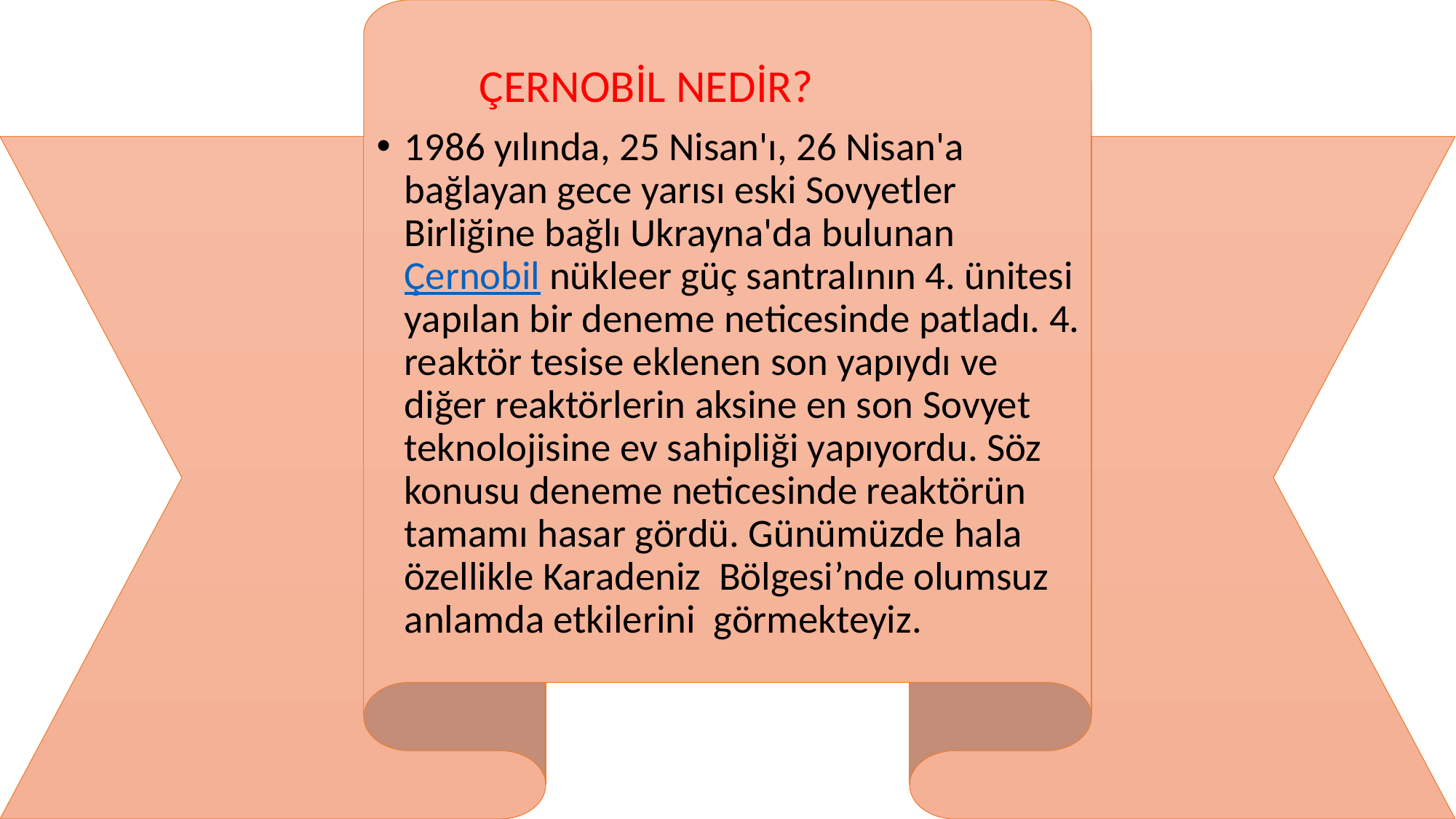

ÇERNOBİL NEDİR?
1986 yılında, 25 Nisan'ı, 26 Nisan'a bağlayan gece yarısı eski Sovyetler Birliğine bağlı Ukrayna'da bulunan Çernobil nükleer güç santralının 4. ünitesi yapılan bir deneme neticesinde patladı. 4. reaktör tesise eklenen son yapıydı ve diğer reaktörlerin aksine en son Sovyet teknolojisine ev sahipliği yapıyordu. Söz konusu deneme neticesinde reaktörün tamamı hasar gördü. Günümüzde hala özellikle Karadeniz  Bölgesi’nde olumsuz anlamda etkilerini  görmekteyiz.